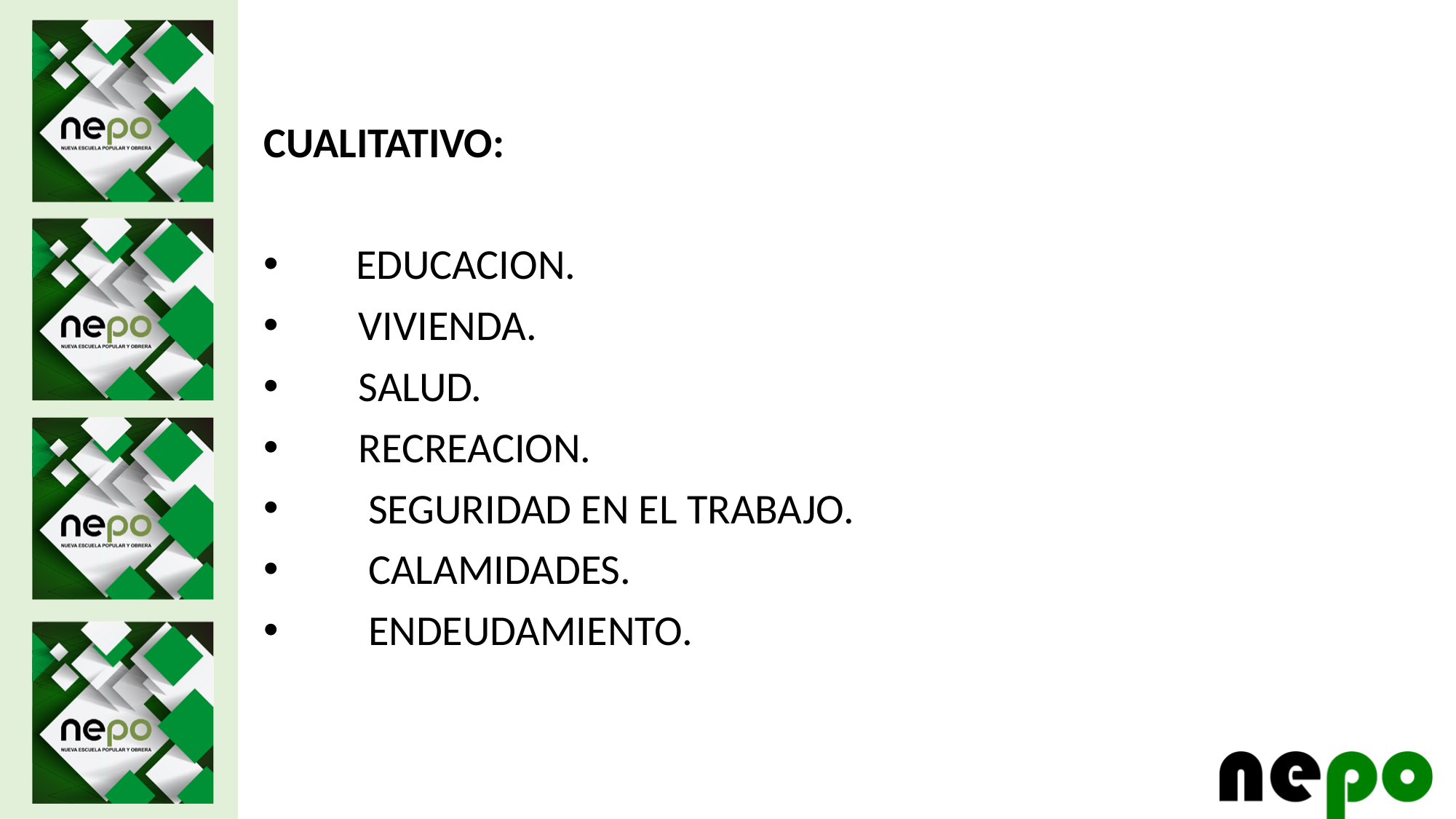

CUALITATIVO:

  EDUCACION.
       VIVIENDA.
       SALUD.
       RECREACION.
        SEGURIDAD EN EL TRABAJO.
        CALAMIDADES.
        ENDEUDAMIENTO.